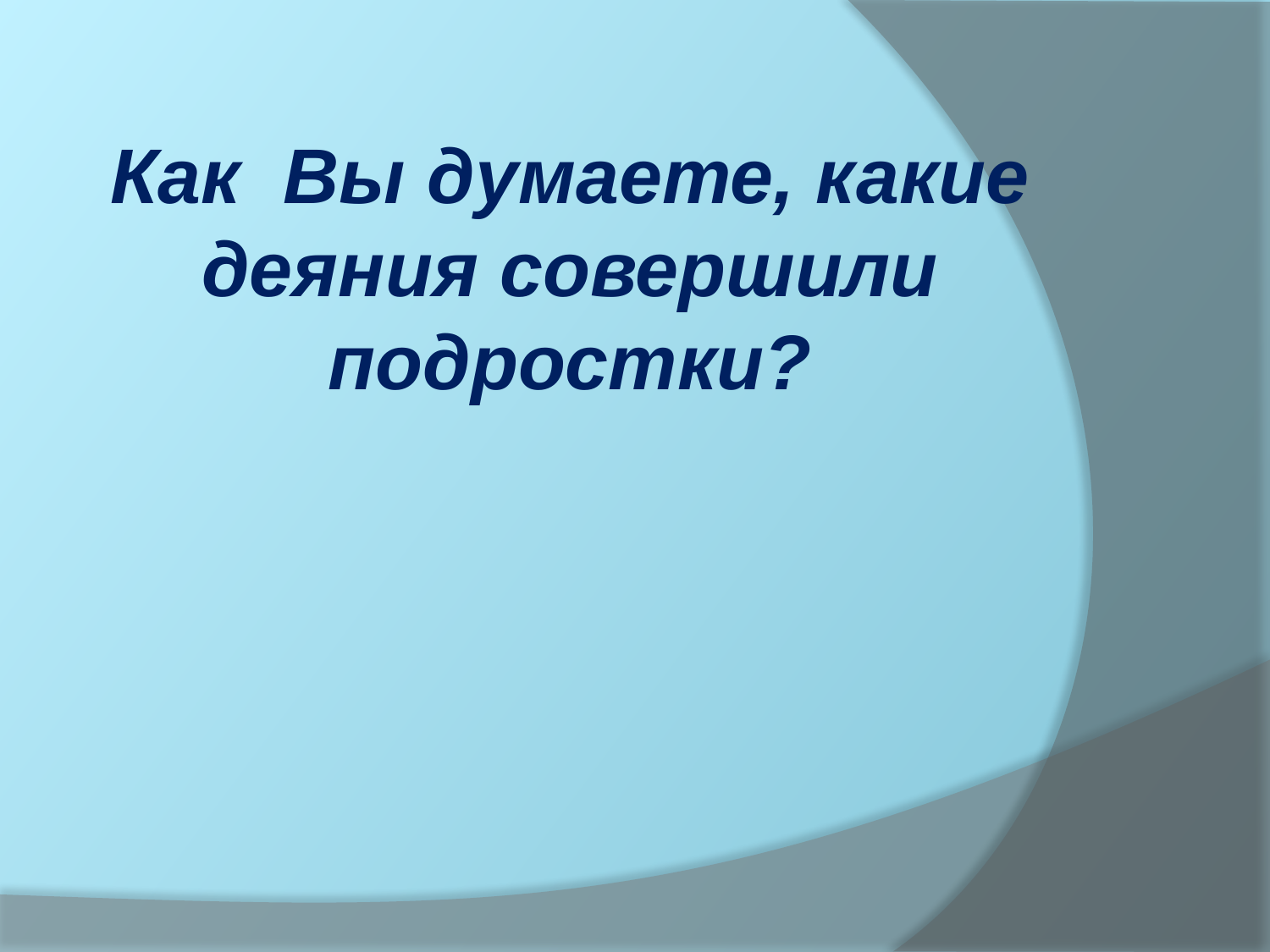

Как  Вы думаете, какие деяния совершили подростки?